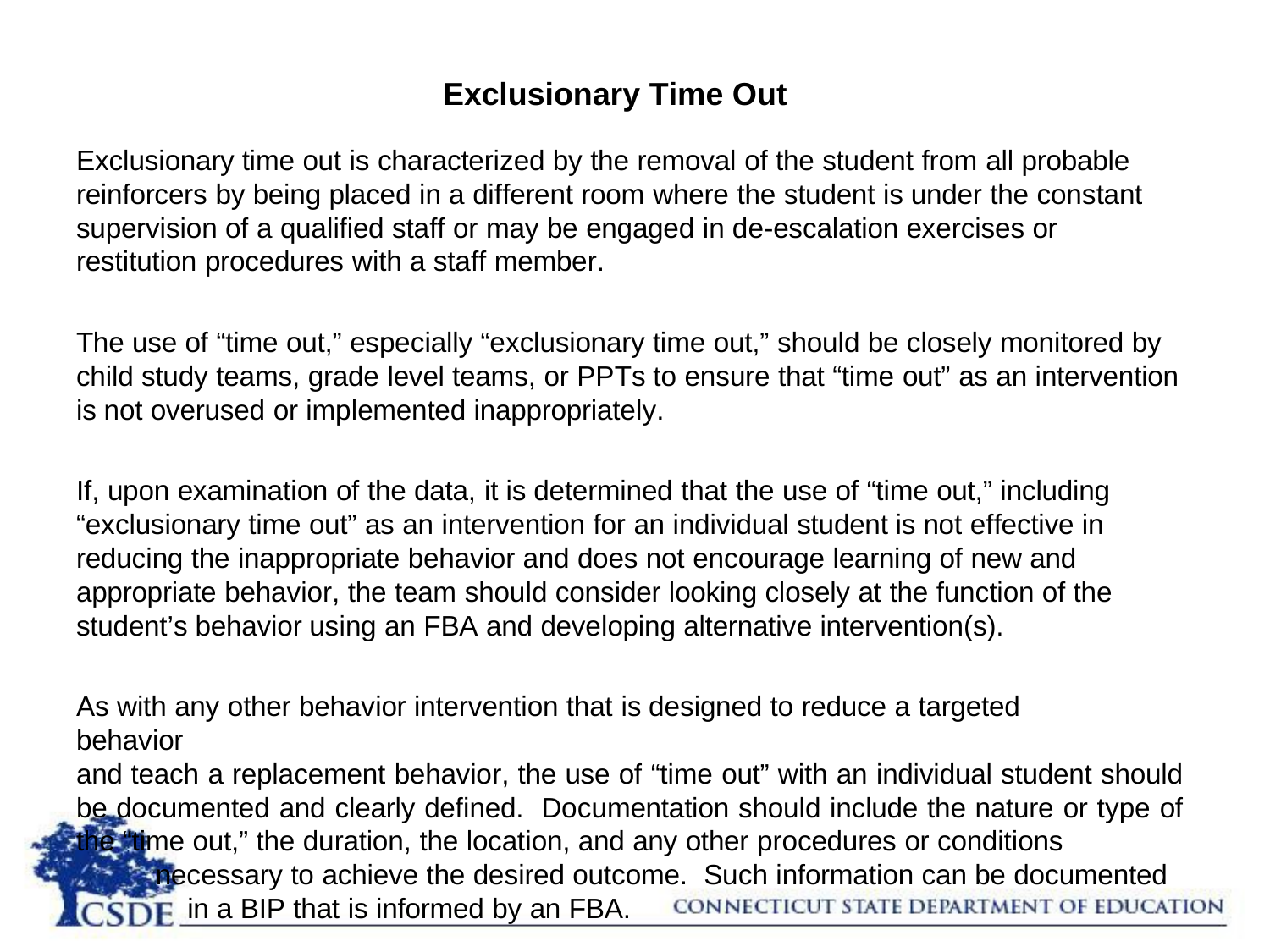

# Exclusionary Time Out
Exclusionary time out is characterized by the removal of the student from all probable reinforcers by being placed in a different room where the student is under the constant supervision of a qualified staff or may be engaged in de-escalation exercises or restitution procedures with a staff member.

The use of “time out,” especially “exclusionary time out,” should be closely monitored by child study teams, grade level teams, or PPTs to ensure that “time out” as an intervention is not overused or implemented inappropriately.

If, upon examination of the data, it is determined that the use of “time out,” including “exclusionary time out” as an intervention for an individual student is not effective in reducing the inappropriate behavior and does not encourage learning of new and appropriate behavior, the team should consider looking closely at the function of the student’s behavior using an FBA and developing alternative intervention(s).

As with any other behavior intervention that is designed to reduce a targeted behavior
and teach a replacement behavior, the use of “time out” with an individual student should be documented and clearly defined.  Documentation should include the nature or type of the “time out,” the duration, the location, and any other procedures or conditions
necessary to achieve the desired outcome.  Such information can be documented in a BIP that is informed by an FBA.